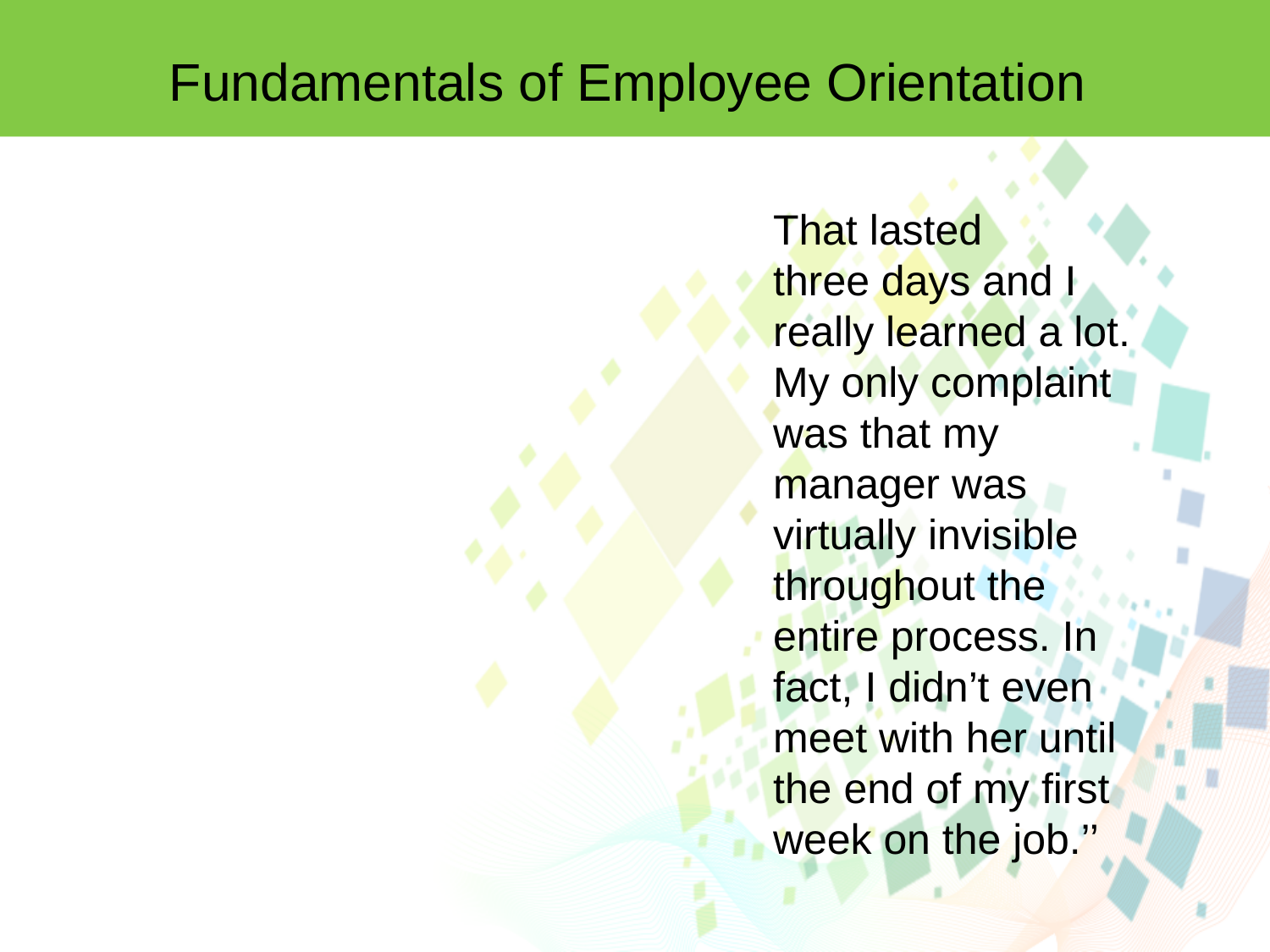

Fundamentals of Employee Orientation
That lasted
three days and I really learned a lot. My only complaint was that my manager was virtually invisible throughout the entire process. In fact, I didn’t even
meet with her until the end of my first week on the job.’’